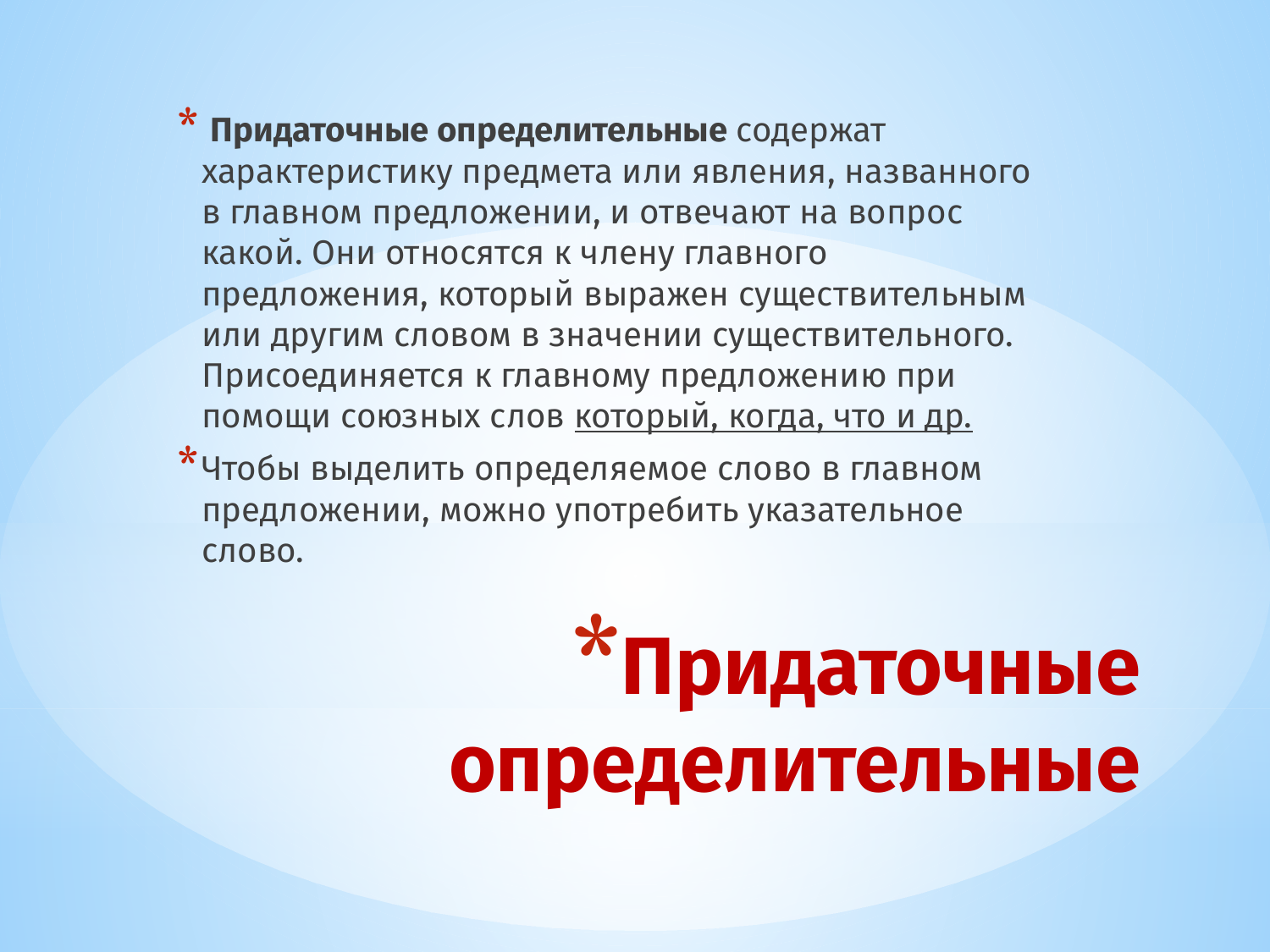

Придаточные определительные содержат характеристику предмета или явления, названного в главном предложении, и отвечают на вопрос какой. Они относятся к члену главного предложения, который выражен существительным или другим словом в значении существительного. Присоединяется к главному предложению при помощи союзных слов который, когда, что и др.
Чтобы выделить определяемое слово в главном предложении, можно употребить указательное слово.
# Придаточные определительные